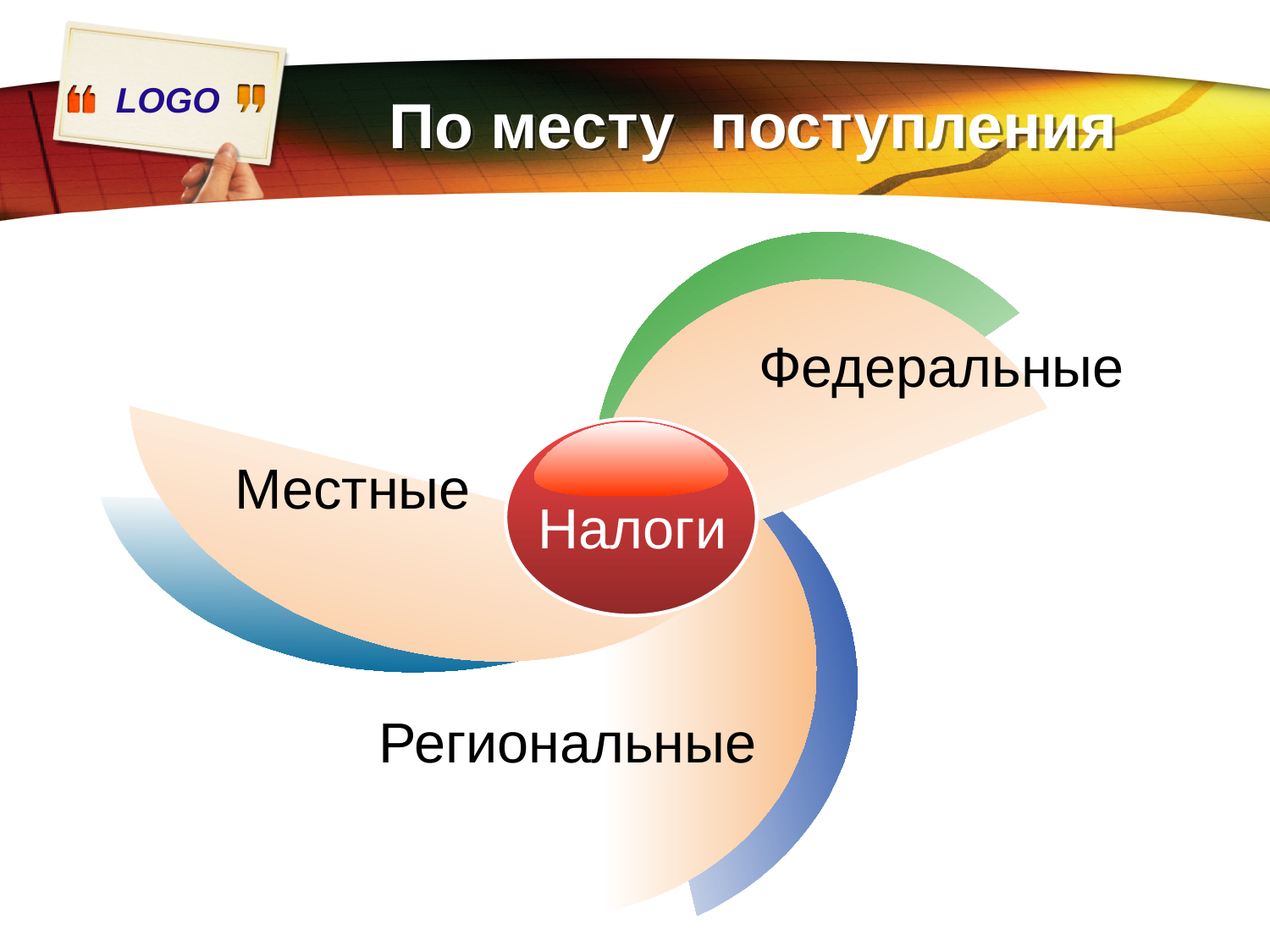

# По месту  поступления

Федеральные

Местные
Налоги
Региональные